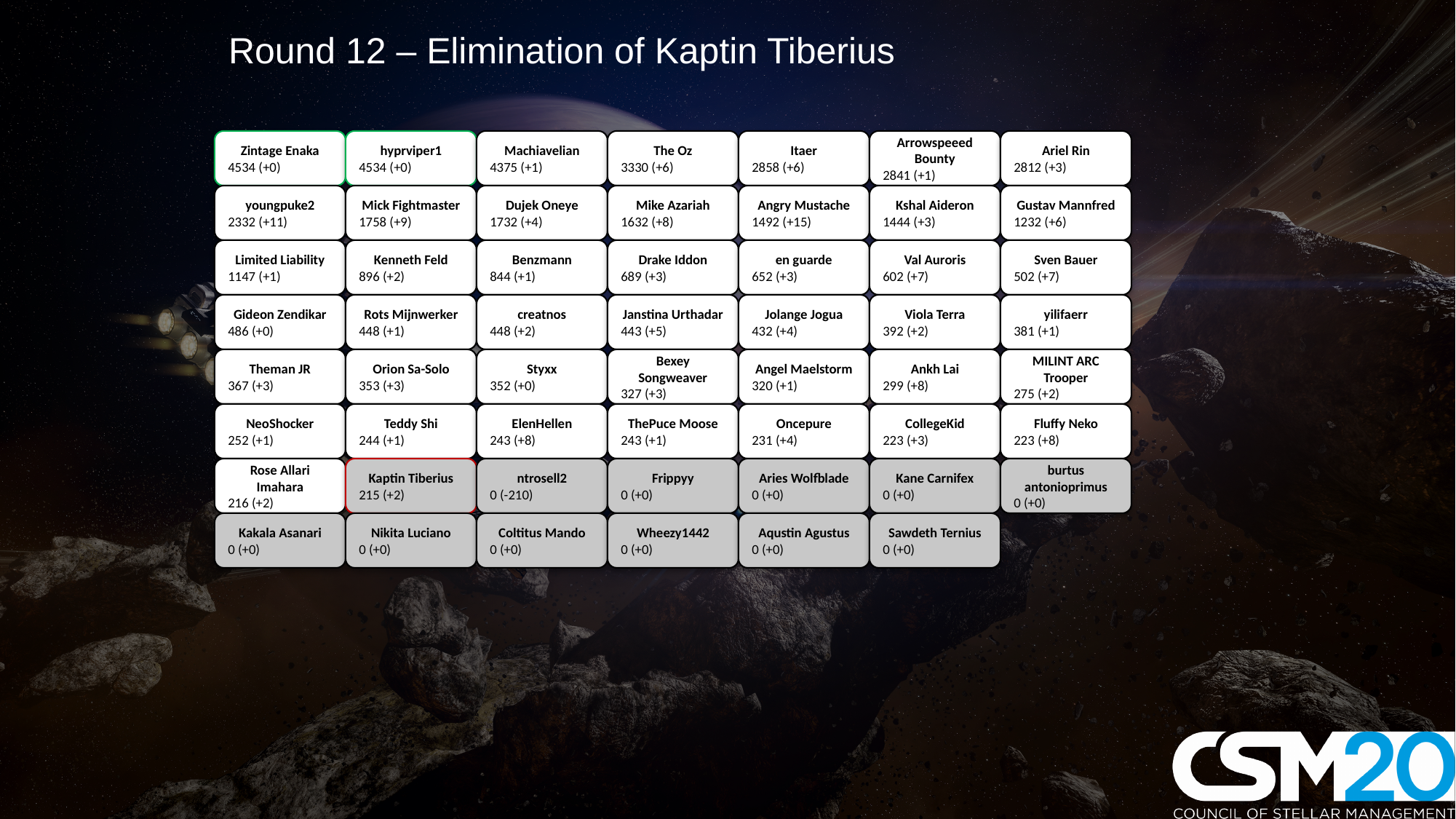

Round 12 – Elimination of Kaptin Tiberius
Zintage Enaka
4534 (+0)
hyprviper1
4534 (+0)
Machiavelian
4375 (+1)
The Oz
3330 (+6)
Itaer
2858 (+6)
Arrowspeeed Bounty
2841 (+1)
Ariel Rin
2812 (+3)
youngpuke2
2332 (+11)
Mick Fightmaster
1758 (+9)
Dujek Oneye
1732 (+4)
Mike Azariah
1632 (+8)
Angry Mustache
1492 (+15)
Kshal Aideron
1444 (+3)
Gustav Mannfred
1232 (+6)
Limited Liability
1147 (+1)
Kenneth Feld
896 (+2)
Benzmann
844 (+1)
Drake Iddon
689 (+3)
en guarde
652 (+3)
Val Auroris
602 (+7)
Sven Bauer
502 (+7)
Gideon Zendikar
486 (+0)
Rots Mijnwerker
448 (+1)
creatnos
448 (+2)
Janstina Urthadar
443 (+5)
Jolange Jogua
432 (+4)
Viola Terra
392 (+2)
yilifaerr
381 (+1)

Theman JR
367 (+3)
Orion Sa-Solo
353 (+3)
Styxx
352 (+0)
Bexey Songweaver
327 (+3)
Angel Maelstorm
320 (+1)
Ankh Lai
299 (+8)
MILINT ARC Trooper
275 (+2)
NeoShocker
252 (+1)
Teddy Shi
244 (+1)
ElenHellen
243 (+8)
ThePuce Moose
243 (+1)
Oncepure
231 (+4)
CollegeKid
223 (+3)
Fluffy Neko
223 (+8)
Rose Allari Imahara
216 (+2)
Kaptin Tiberius
215 (+2)
ntrosell2
0 (-210)
Frippyy
0 (+0)
Aries Wolfblade
0 (+0)
Kane Carnifex
0 (+0)
burtus antonioprimus
0 (+0)
Kakala Asanari
0 (+0)
Nikita Luciano
0 (+0)
Coltitus Mando
0 (+0)
Wheezy1442
0 (+0)
Aqustin Agustus
0 (+0)
Sawdeth Ternius
0 (+0)
#